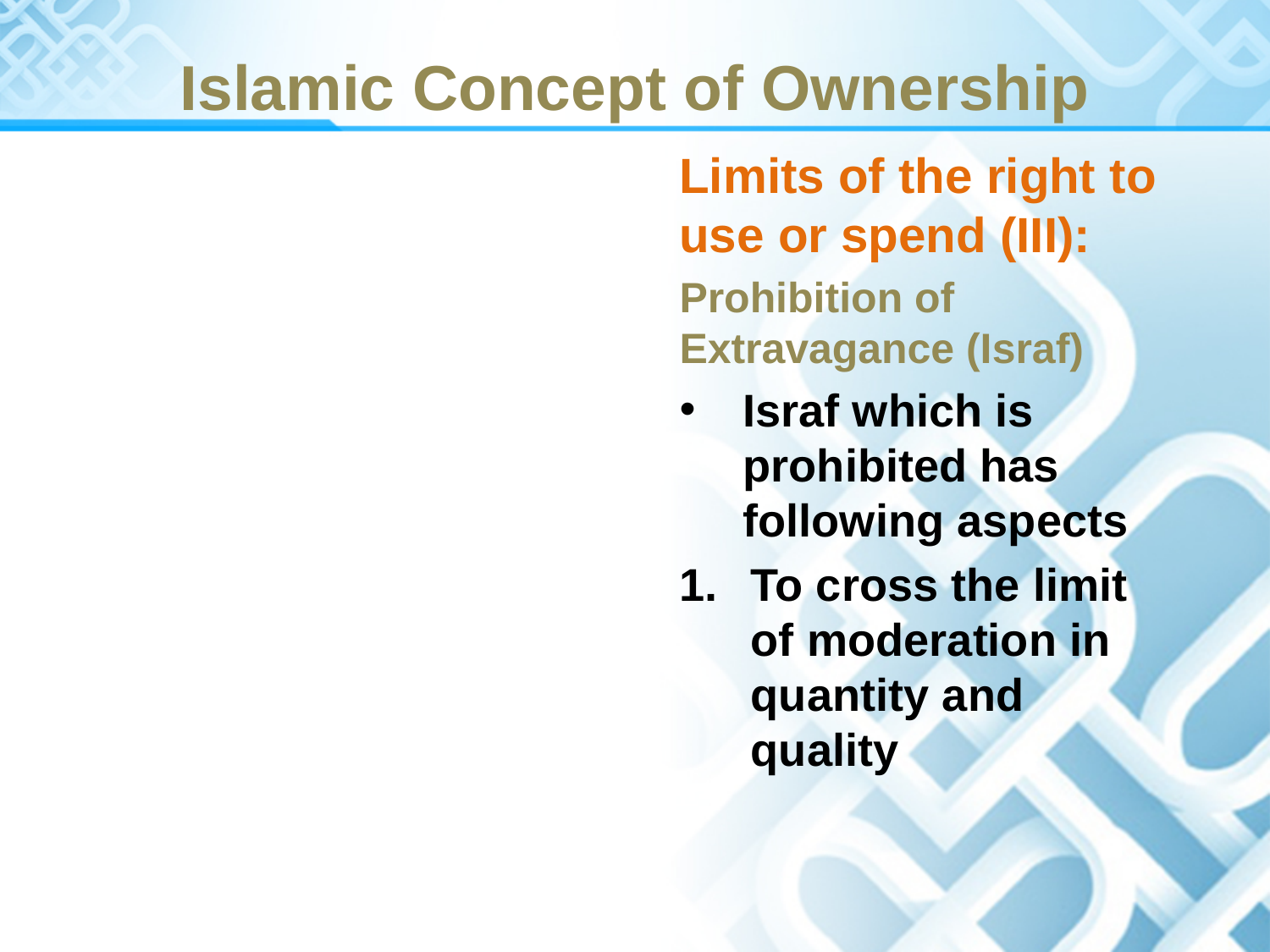

Islamic Concept of Ownership
Limits of the right to use or spend (III):
Prohibition of Extravagance (Israf)
Israf which is prohibited has following aspects
To cross the limit of moderation in quantity and quality